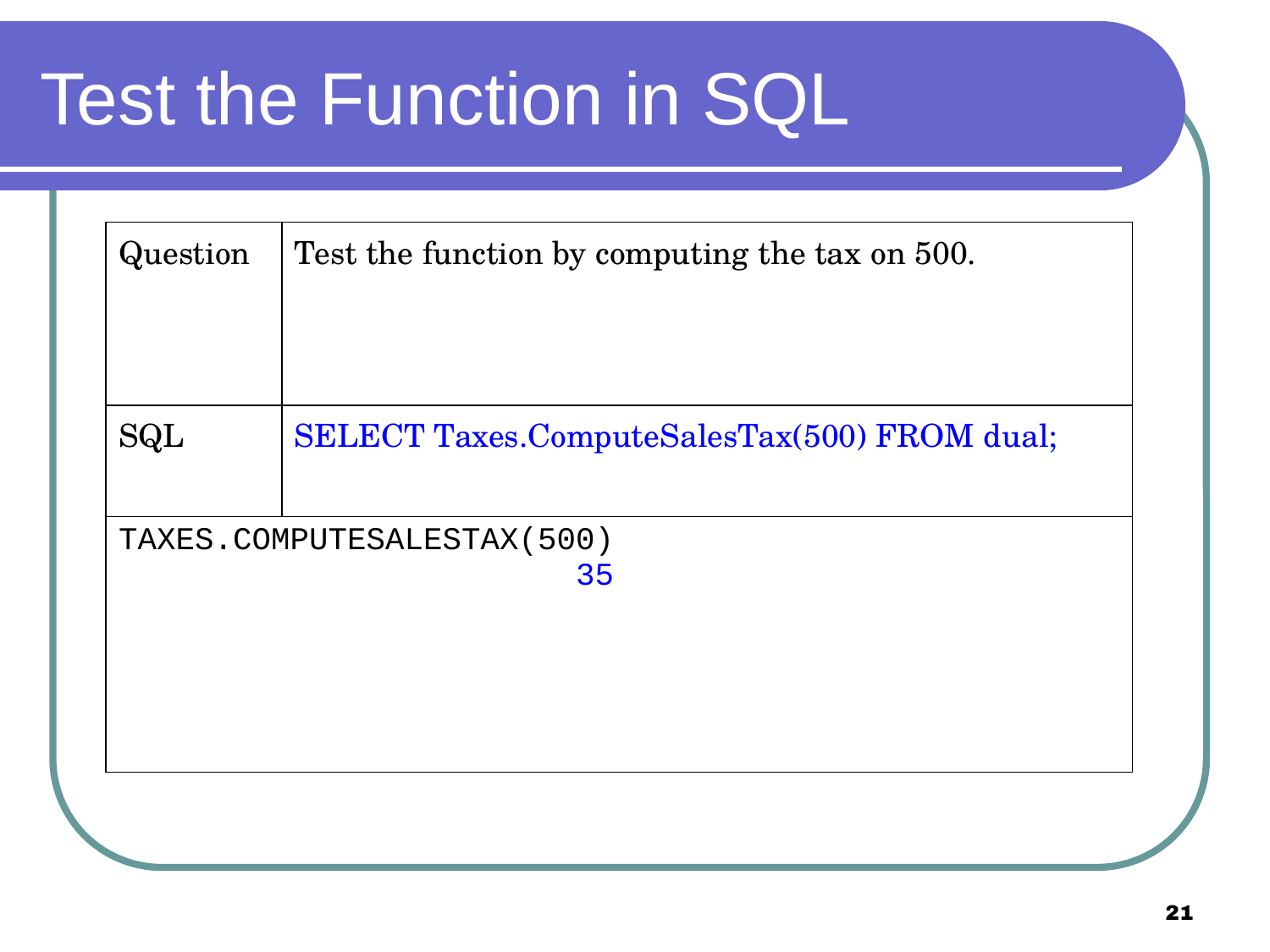

# Test the Function in SQL
| Question | Test the function by computing the tax on 500. |
| --- | --- |
| SQL | SELECT Taxes.ComputeSalesTax(500) FROM dual; |
| TAXES.COMPUTESALESTAX(500) 35 |  |
21